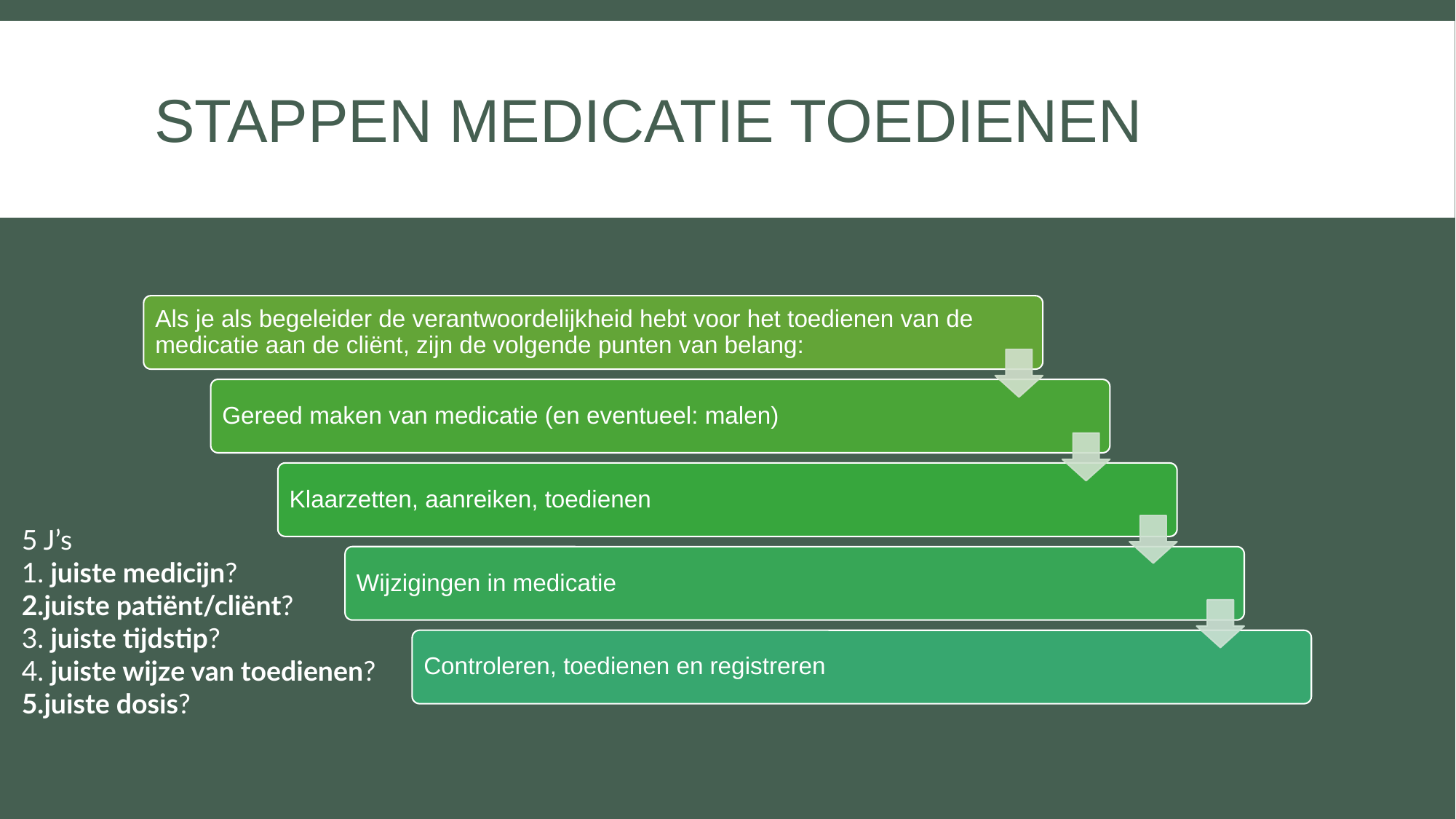

# Stappen medicatie toedienen
Als je als begeleider de verantwoordelijkheid hebt voor het toedienen van de medicatie aan de cliënt, zijn de volgende punten van belang:
Gereed maken van medicatie (en eventueel: malen)
Klaarzetten, aanreiken, toedienen
Wijzigingen in medicatie
Controleren, toedienen en registreren

5 J’s
1. juiste medicijn?
2.juiste patiënt/cliënt?
3. juiste tijdstip?
4. juiste wijze van toedienen?
5.juiste dosis?